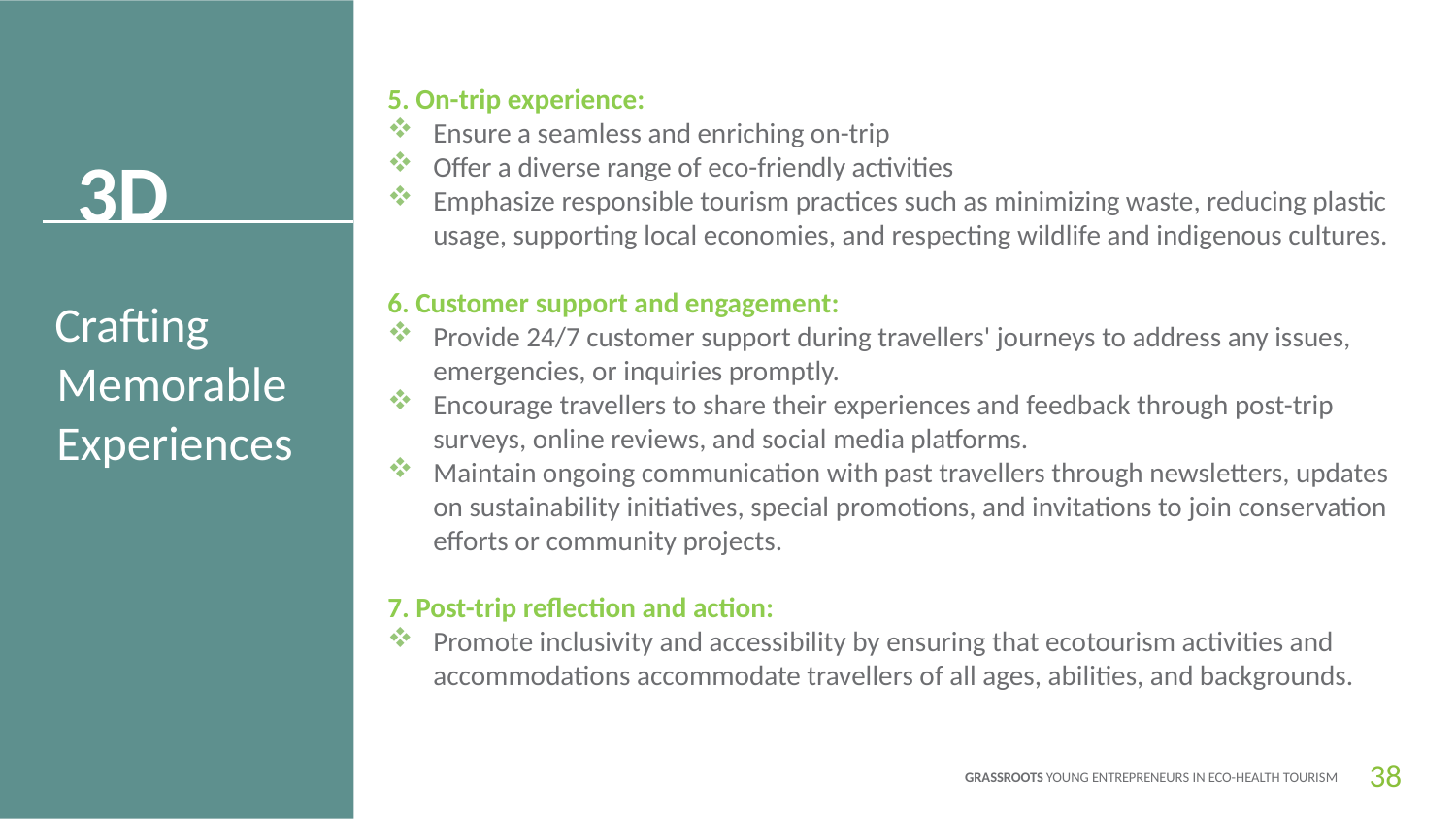

5. On-trip experience:
Ensure a seamless and enriching on-trip
Offer a diverse range of eco-friendly activities
Emphasize responsible tourism practices such as minimizing waste, reducing plastic usage, supporting local economies, and respecting wildlife and indigenous cultures.

6. Customer support and engagement:
Provide 24/7 customer support during travellers' journeys to address any issues, emergencies, or inquiries promptly.
Encourage travellers to share their experiences and feedback through post-trip surveys, online reviews, and social media platforms.
Maintain ongoing communication with past travellers through newsletters, updates on sustainability initiatives, special promotions, and invitations to join conservation efforts or community projects.

7. Post-trip reflection and action:
Promote inclusivity and accessibility by ensuring that ecotourism activities and accommodations accommodate travellers of all ages, abilities, and backgrounds.

3D
Crafting Memorable Experiences

38